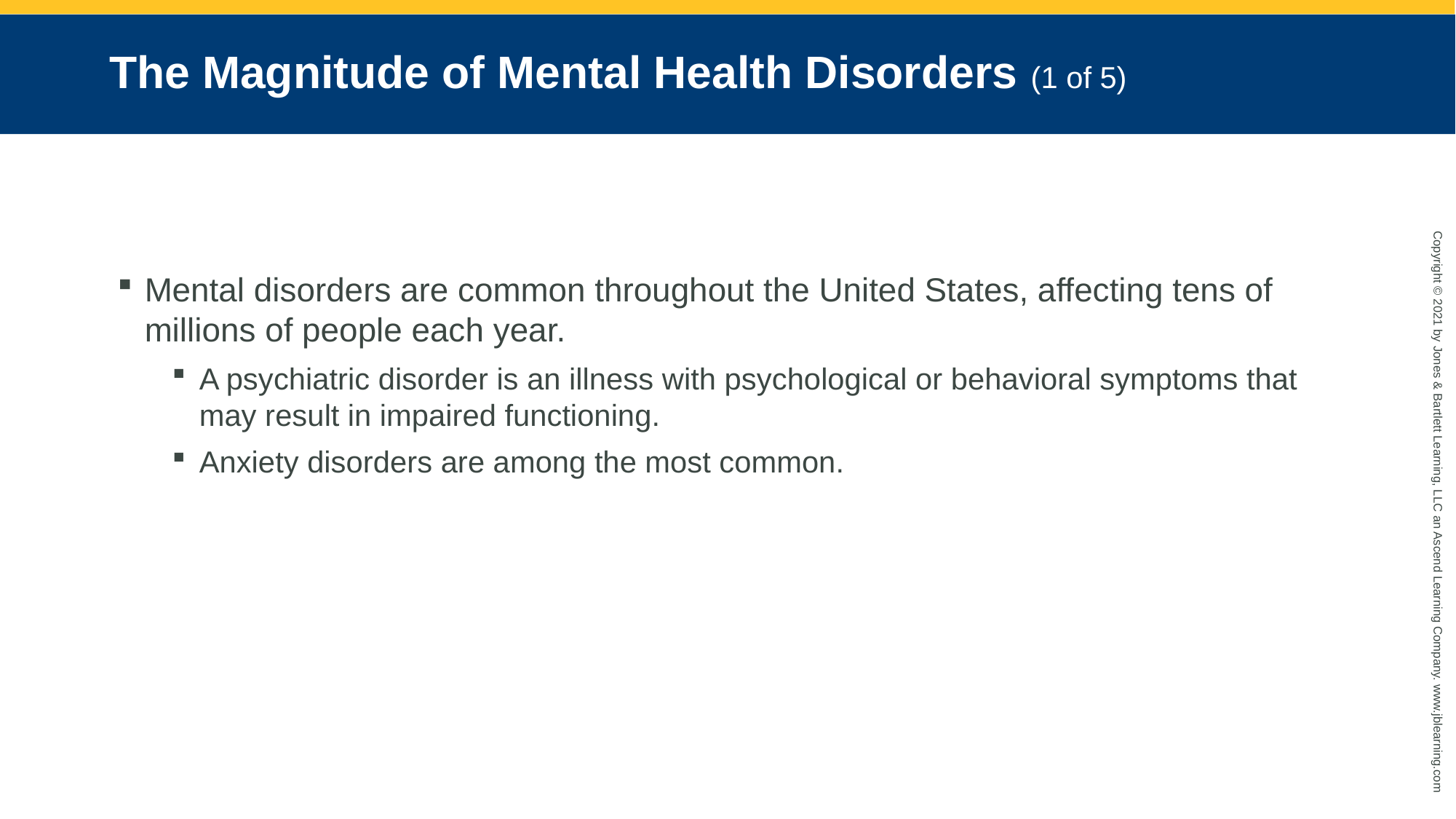

# The Magnitude of Mental Health Disorders (1 of 5)
Mental disorders are common throughout the United States, affecting tens of millions of people each year.
A psychiatric disorder is an illness with psychological or behavioral symptoms that may result in impaired functioning.
Anxiety disorders are among the most common.